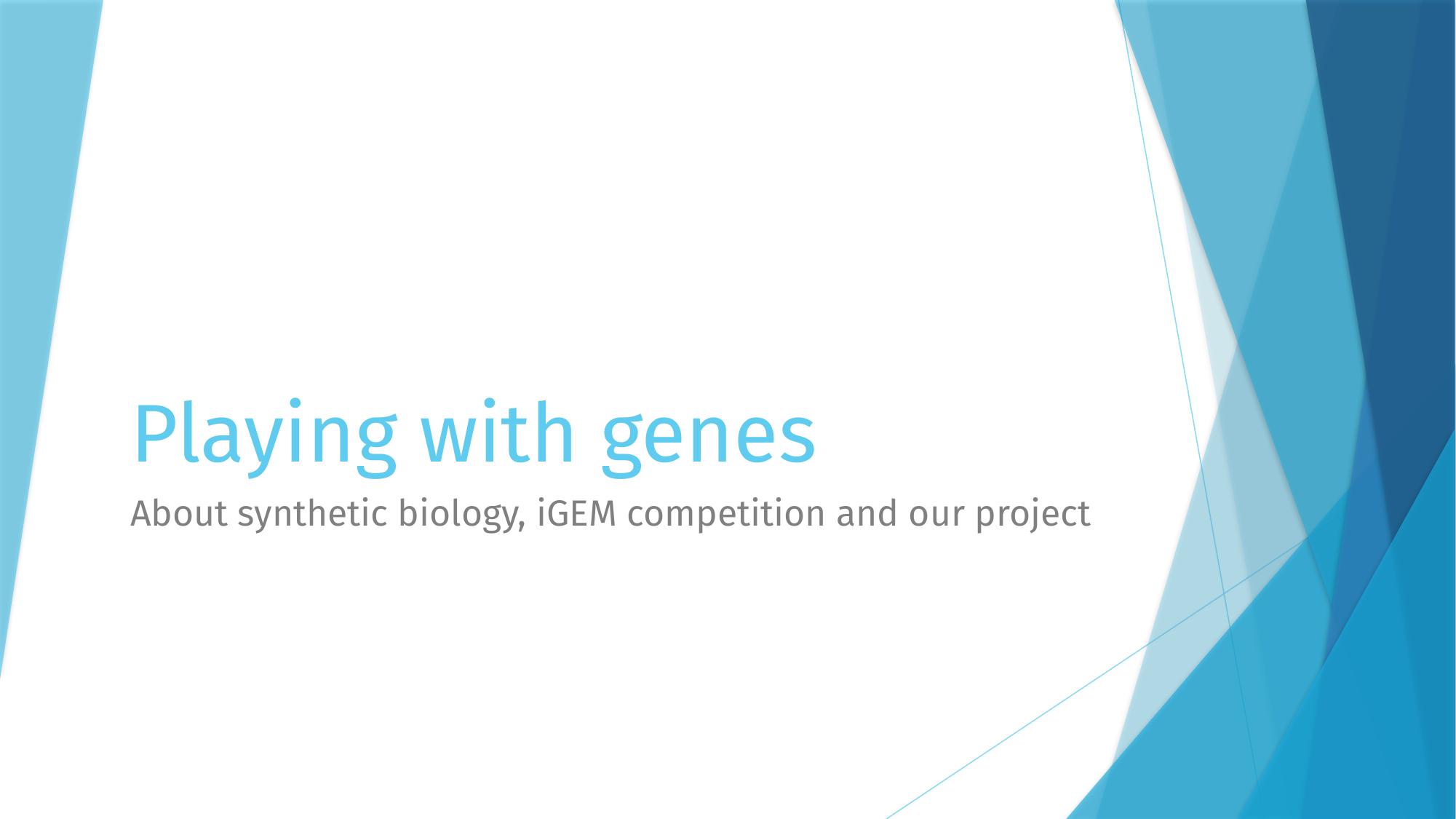

# Playing with genes
About synthetic biology, iGEM competition and our project